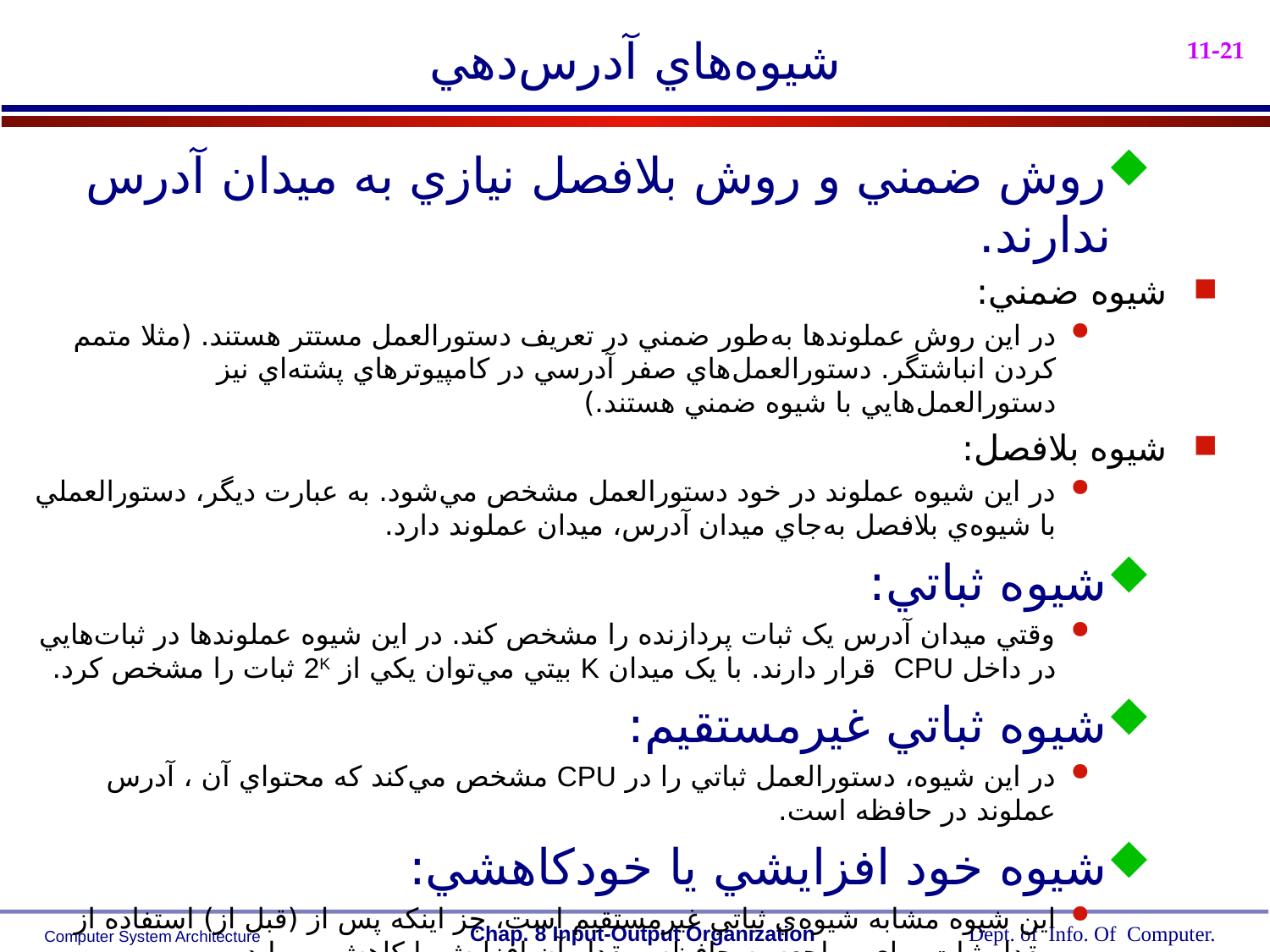

# شيوه‌هاي آدرس‌دهي
روش ضمني و روش بلافصل نيازي به ميدان آدرس ندارند.
شيوه ضمني:
در اين روش عملوندها به‌طور ضمني در تعريف دستورالعمل مستتر هستند. (مثلا متمم کردن انباشتگر. دستورالعمل‌هاي صفر آدرسي در کامپيوترهاي پشته‌اي نيز دستورالعمل‌هايي با شيوه ضمني هستند.)
شيوه بلافصل:
در اين شيوه عملوند در خود دستورالعمل مشخص مي‌شود. به عبارت ديگر، دستورالعملي با شيوه‌ي بلافصل به‌جاي ميدان آدرس، ميدان عملوند دارد.
شيوه ثباتي:
وقتي ميدان آدرس يک ثبات پردازنده را مشخص کند. در اين شيوه عملوندها در ثبات‌هايي در داخل CPU  قرار دارند. با يک ميدان K بيتي مي‌توان يکي از 2K ثبات را مشخص کرد.
شيوه ثباتي غيرمستقيم:
در اين شيوه، دستورالعمل ثباتي را در CPU مشخص مي‌کند که محتواي آن ، آدرس عملوند در حافظه است.
شيوه خود افزايشي يا خودکاهشي:
اين شيوه مشابه شيوه‌ي ثباتي غيرمستقيم است، جز اينکه پس از (قبل از) استفاده از مقدار ثبات براي مراجعه به حافظه، مقدار آن افزايش يا کاهش مي‌يابد.